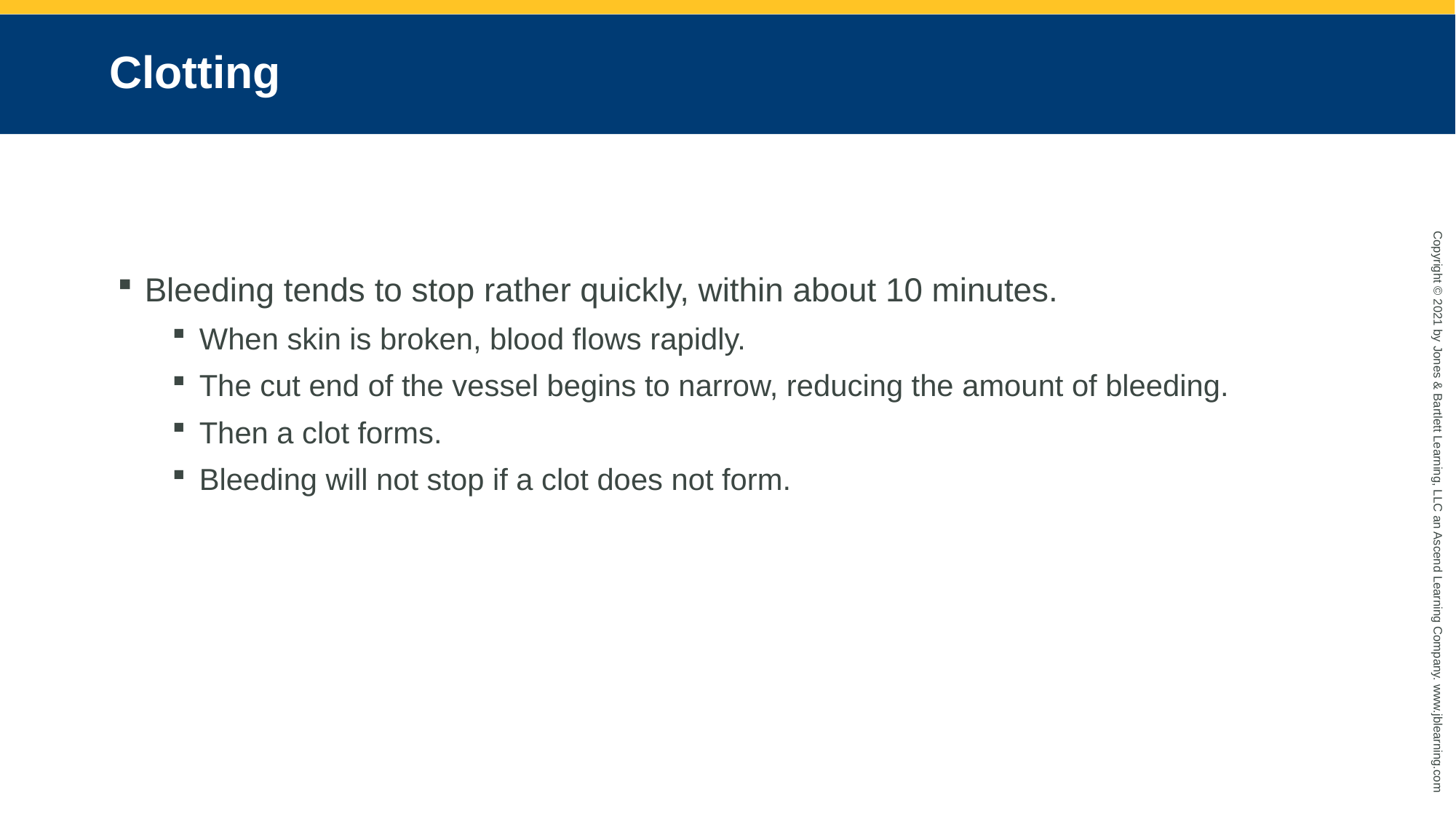

# Clotting
Bleeding tends to stop rather quickly, within about 10 minutes.
When skin is broken, blood flows rapidly.
The cut end of the vessel begins to narrow, reducing the amount of bleeding.
Then a clot forms.
Bleeding will not stop if a clot does not form.